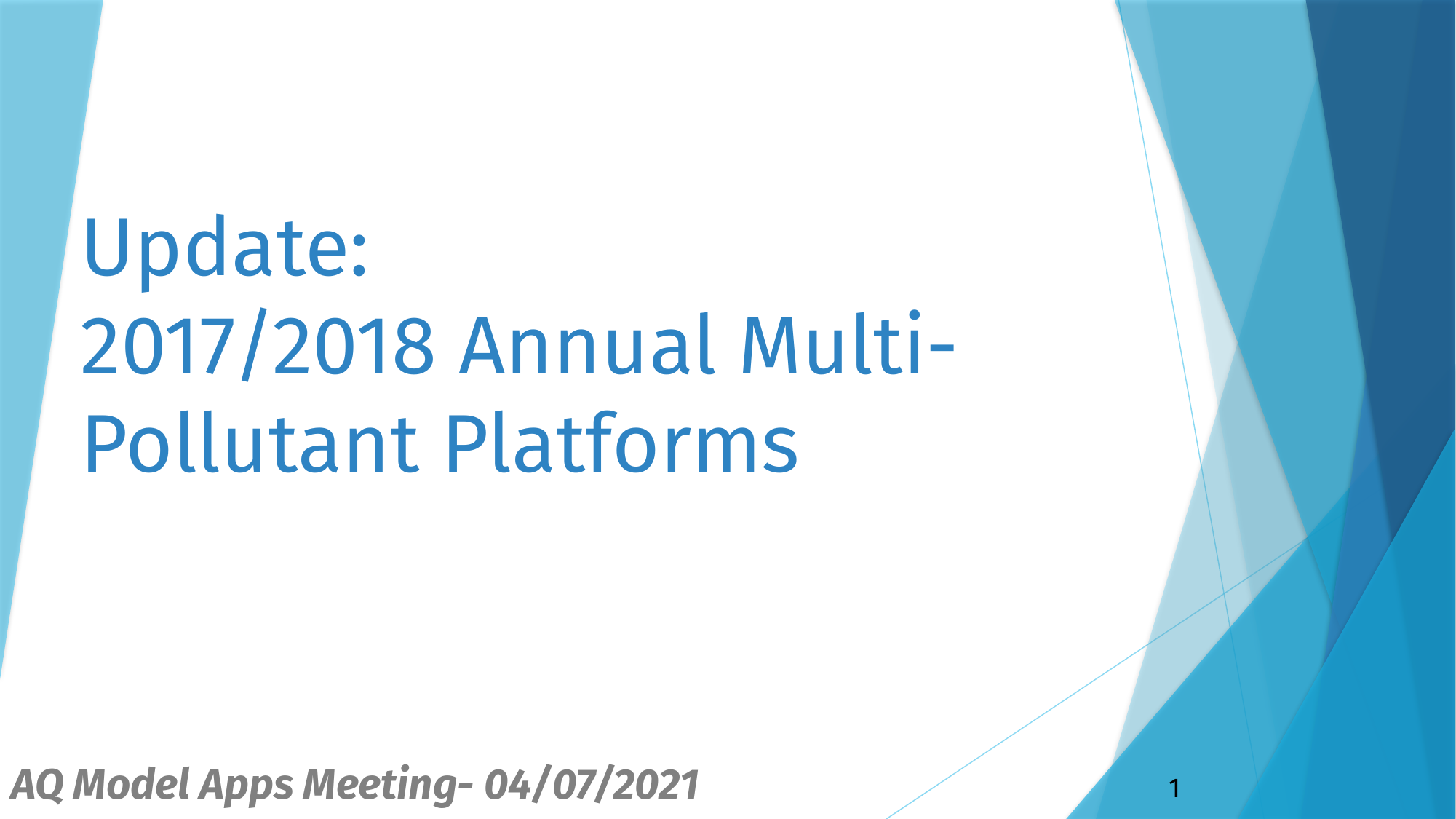

# Update: 2017/2018 Annual Multi-Pollutant Platforms

AQ Model Apps Meeting- 04/07/2021
1